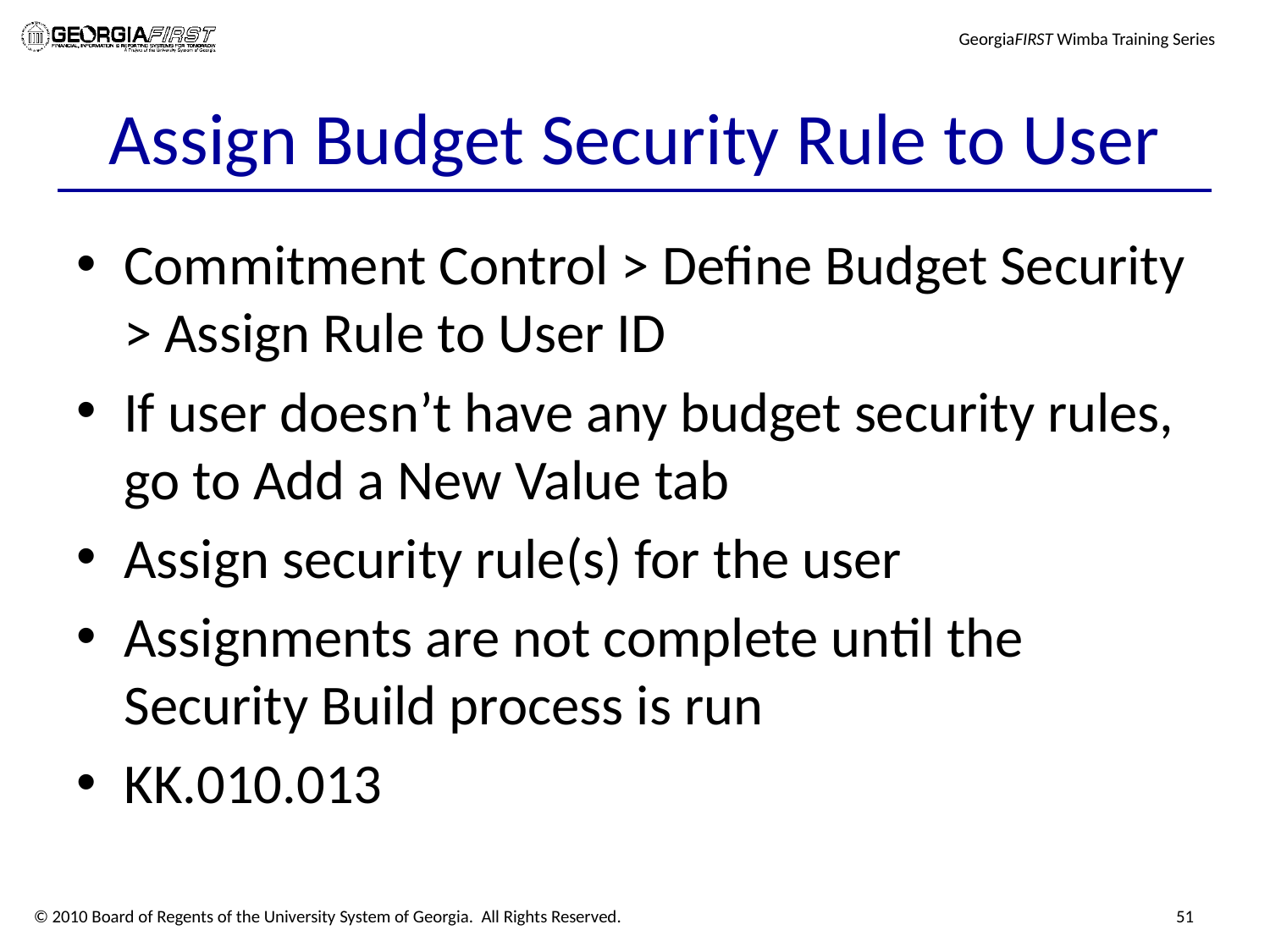

# Assign Budget Security Rule to User
Commitment Control > Define Budget Security > Assign Rule to User ID
If user doesn’t have any budget security rules, go to Add a New Value tab
Assign security rule(s) for the user
Assignments are not complete until the Security Build process is run
KK.010.013